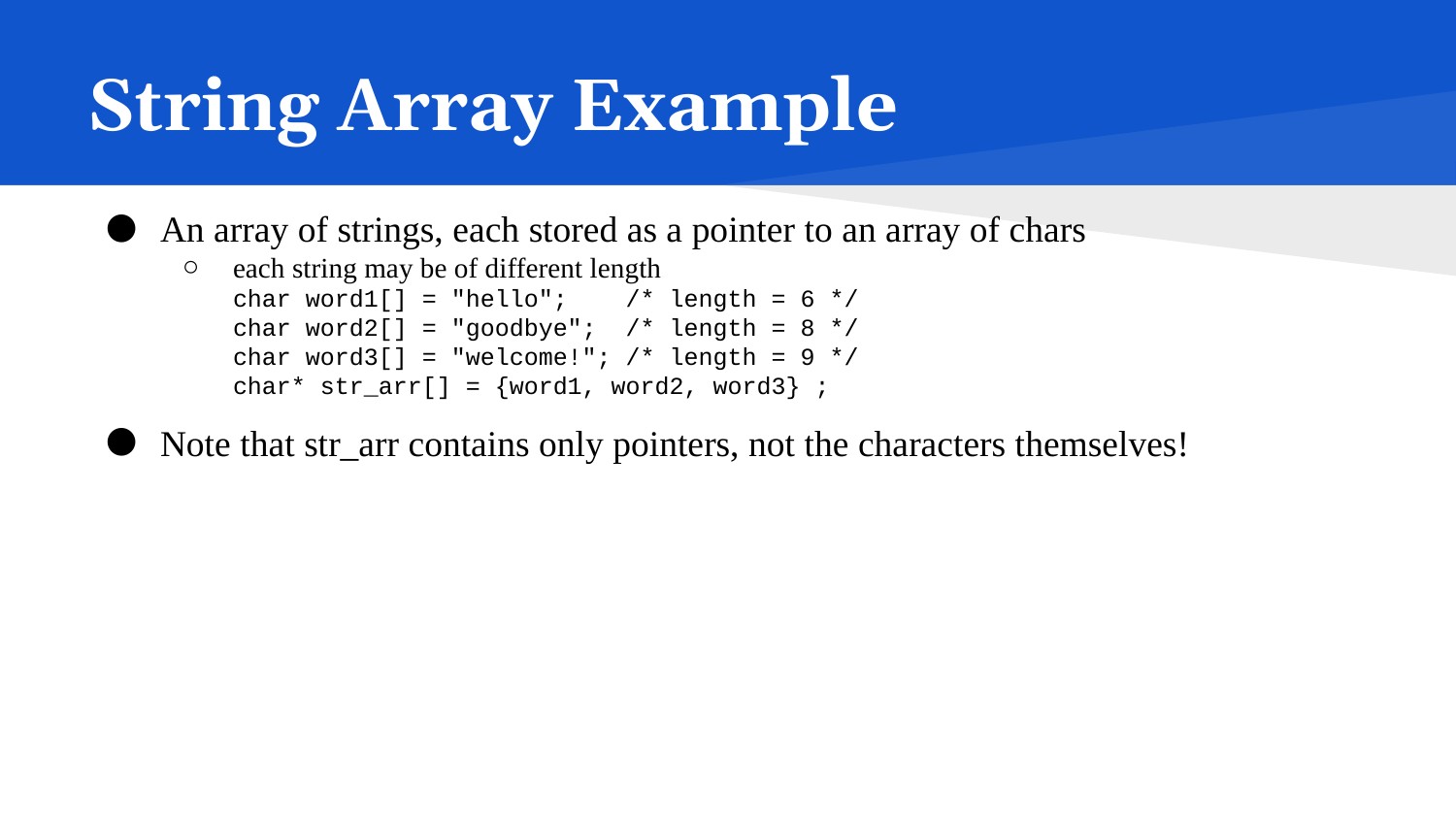

# String Array Example
An array of strings, each stored as a pointer to an array of chars
each string may be of different length
char word1[] = "hello";    /* length = 6 */
char word2[] = "goodbye";  /* length = 8 */
char word3[] = "welcome!"; /* length = 9 */
char* str_arr[] = {word1, word2, word3} ;
Note that str_arr contains only pointers, not the characters themselves!